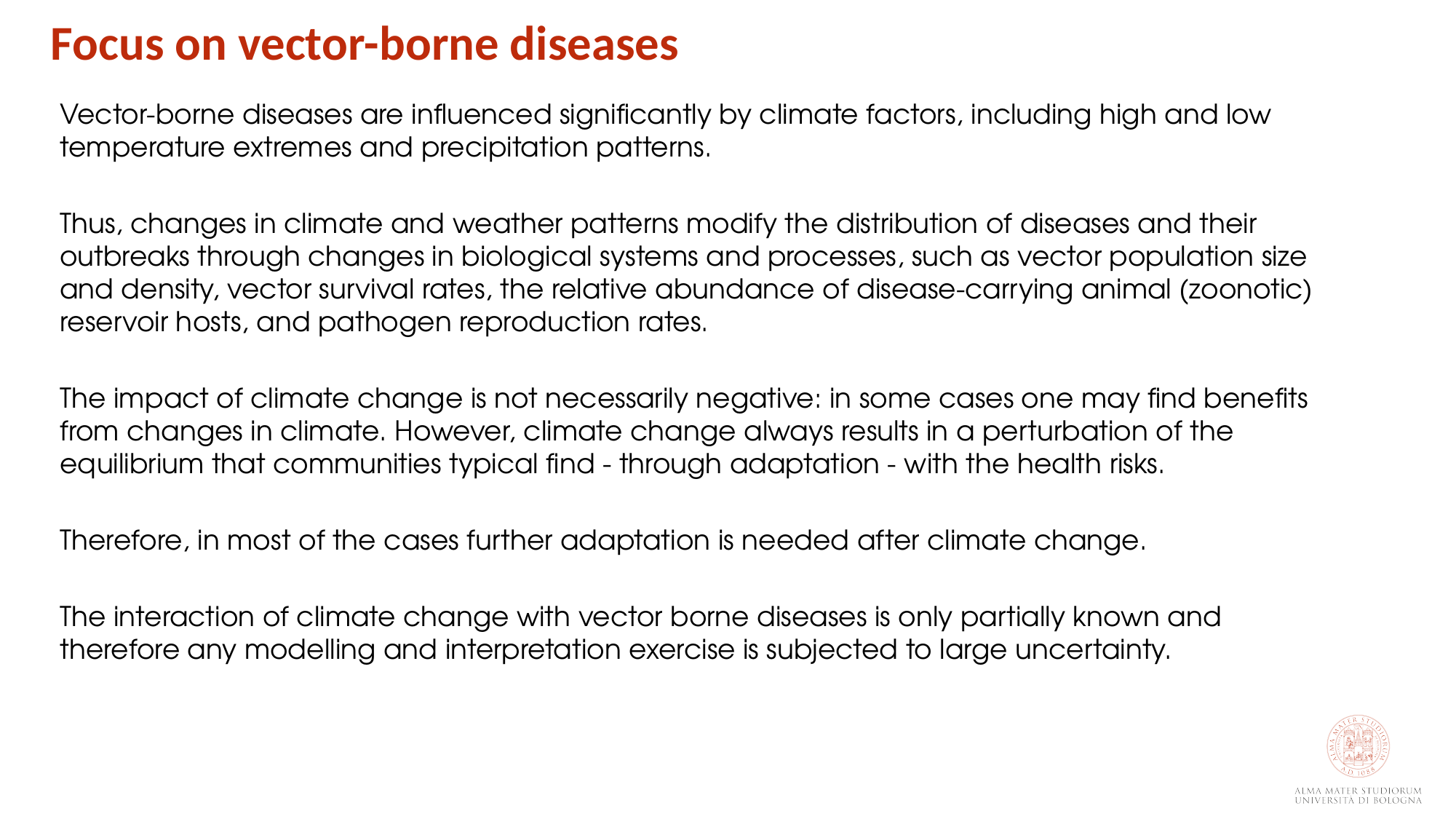

Focus on vector-borne diseases
Vector-borne diseases are influenced significantly by climate factors, including high and low temperature extremes and precipitation patterns.

Thus, changes in climate and weather patterns modify the distribution of diseases and their outbreaks through changes in biological systems and processes, such as vector population size and density, vector survival rates, the relative abundance of disease-carrying animal (zoonotic) reservoir hosts, and pathogen reproduction rates.

The impact of climate change is not necessarily negative: in some cases one may find benefits from changes in climate. However, climate change always results in a perturbation of the equilibrium that communities typical find - through adaptation - with the health risks.

Therefore, in most of the cases further adaptation is needed after climate change.

The interaction of climate change with vector borne diseases is only partially known and therefore any modelling and interpretation exercise is subjected to large uncertainty.